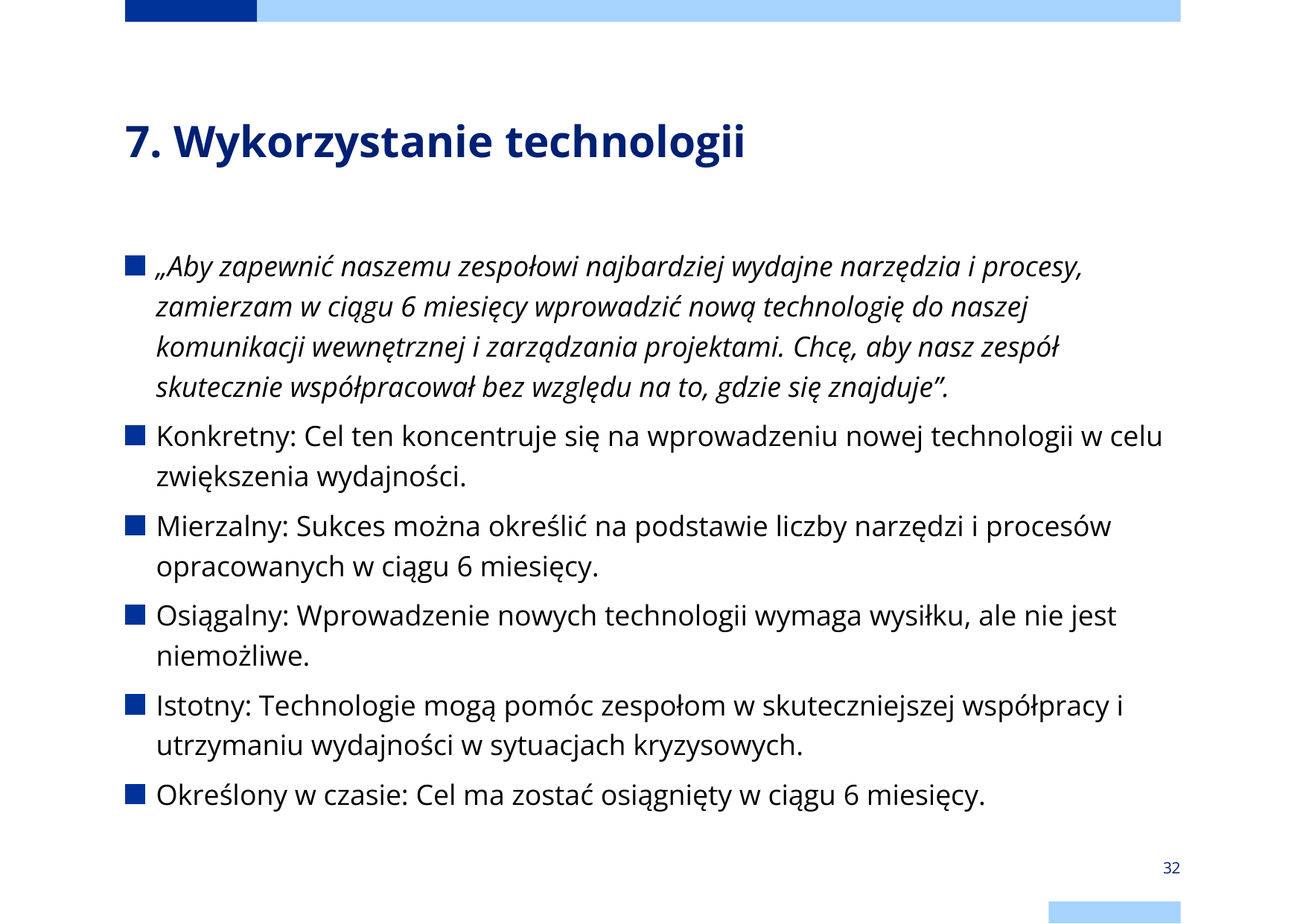

# 7. Wykorzystanie technologii
„Aby zapewnić naszemu zespołowi najbardziej wydajne narzędzia i procesy, zamierzam w ciągu 6 miesięcy wprowadzić nową technologię do naszej komunikacji wewnętrznej i zarządzania projektami. Chcę, aby nasz zespół skutecznie współpracował bez względu na to, gdzie się znajduje”.
Konkretny: Cel ten koncentruje się na wprowadzeniu nowej technologii w celu zwiększenia wydajności.
Mierzalny: Sukces można określić na podstawie liczby narzędzi i procesów opracowanych w ciągu 6 miesięcy.
Osiągalny: Wprowadzenie nowych technologii wymaga wysiłku, ale nie jest niemożliwe.
Istotny: Technologie mogą pomóc zespołom w skuteczniejszej współpracy i utrzymaniu wydajności w sytuacjach kryzysowych.
Określony w czasie: Cel ma zostać osiągnięty w ciągu 6 miesięcy.

32